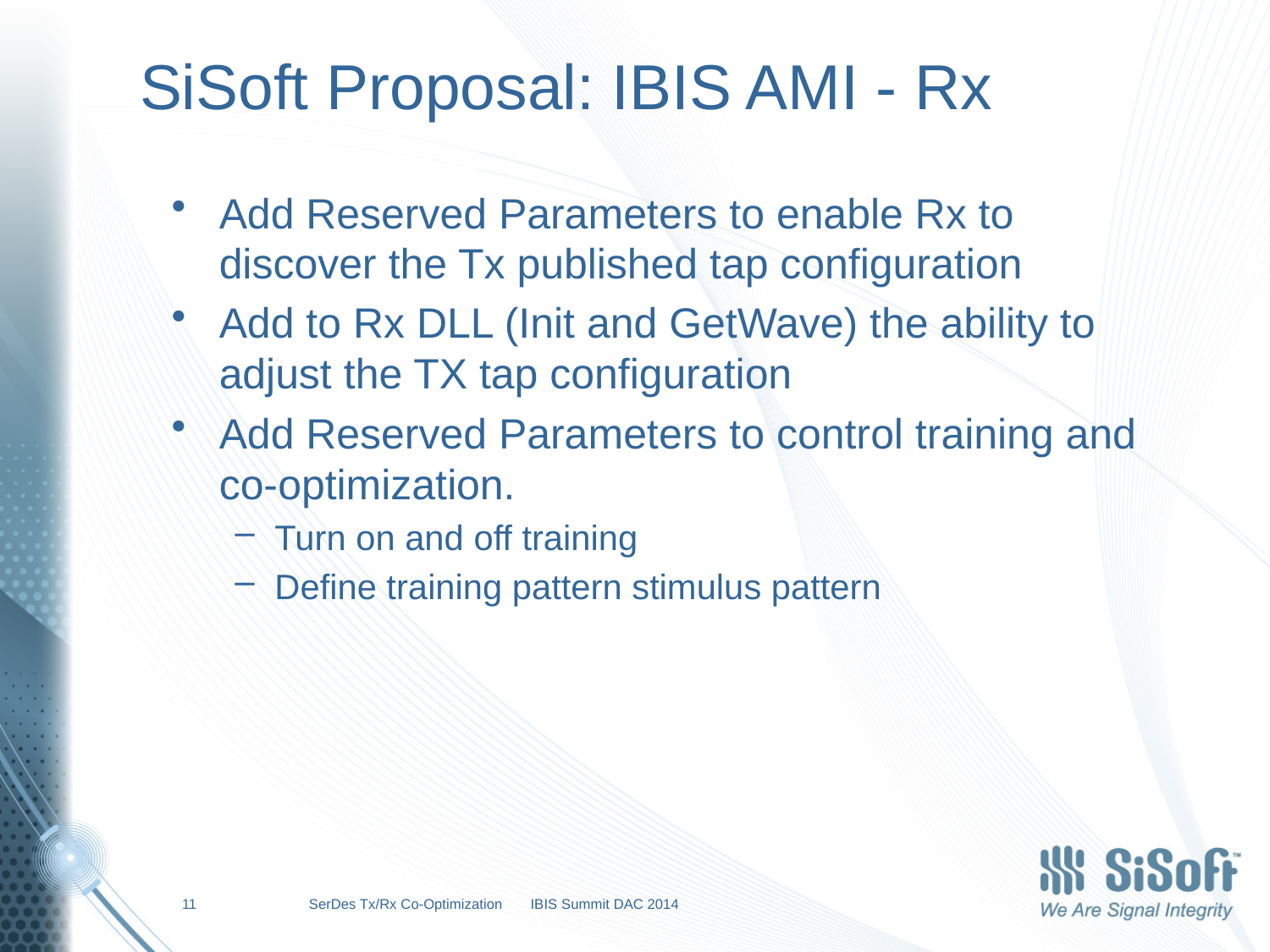

# SiSoft Proposal: IBIS AMI - Rx
Add Reserved Parameters to enable Rx to discover the Tx published tap configuration
Add to Rx DLL (Init and GetWave) the ability to adjust the TX tap configuration
Add Reserved Parameters to control training and co-optimization.
Turn on and off training
Define training pattern stimulus pattern

11                            SerDes Tx/Rx Co-Optimization       IBIS Summit DAC 2014